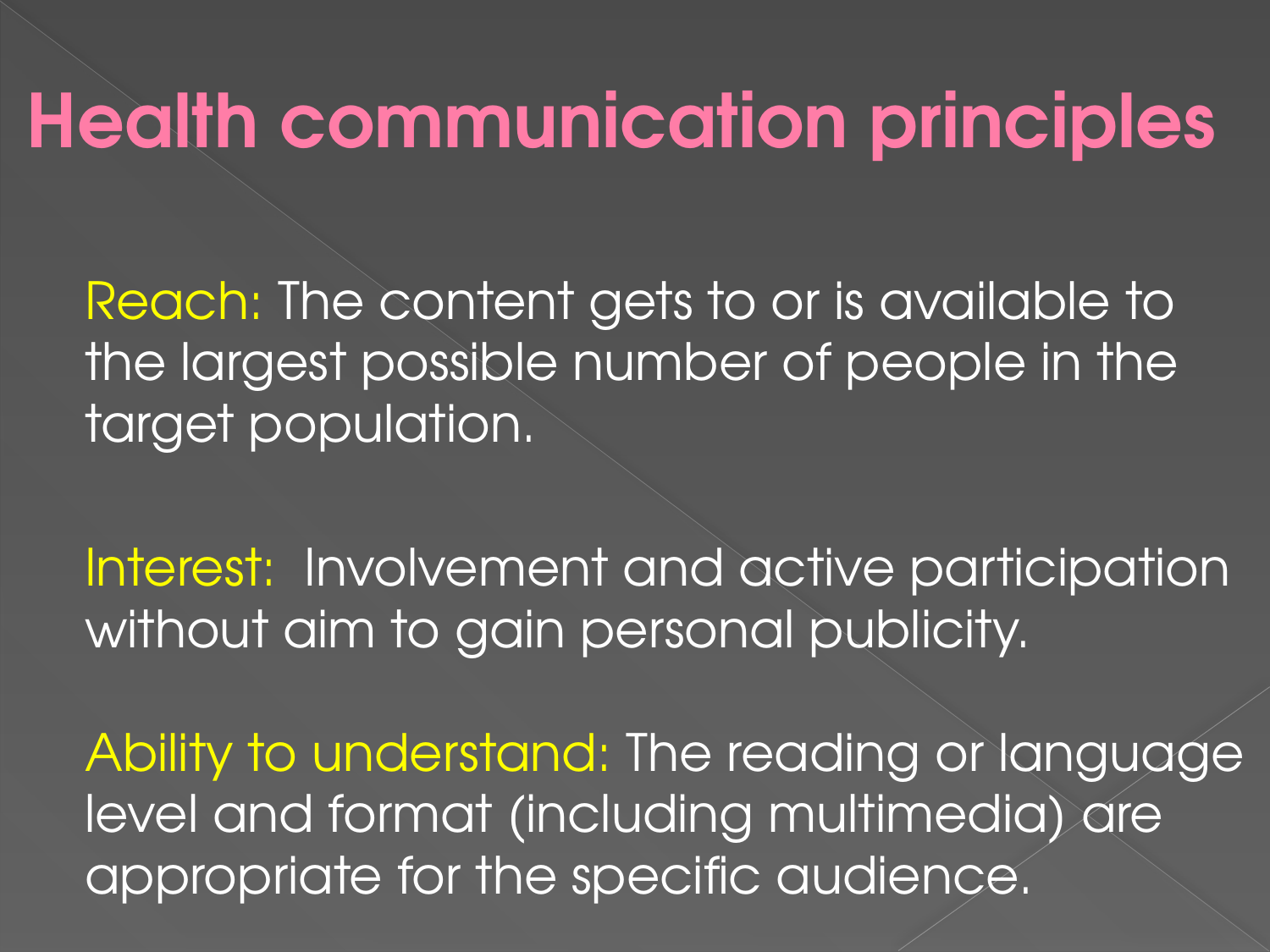

# Health communication principles
Reach: The content gets to or is available to the largest possible number of people in the target population.

Interest:  Involvement and active participation without aim to gain personal publicity.
Ability to understand: The reading or language level and format (including multimedia) are appropriate for the specific audience.